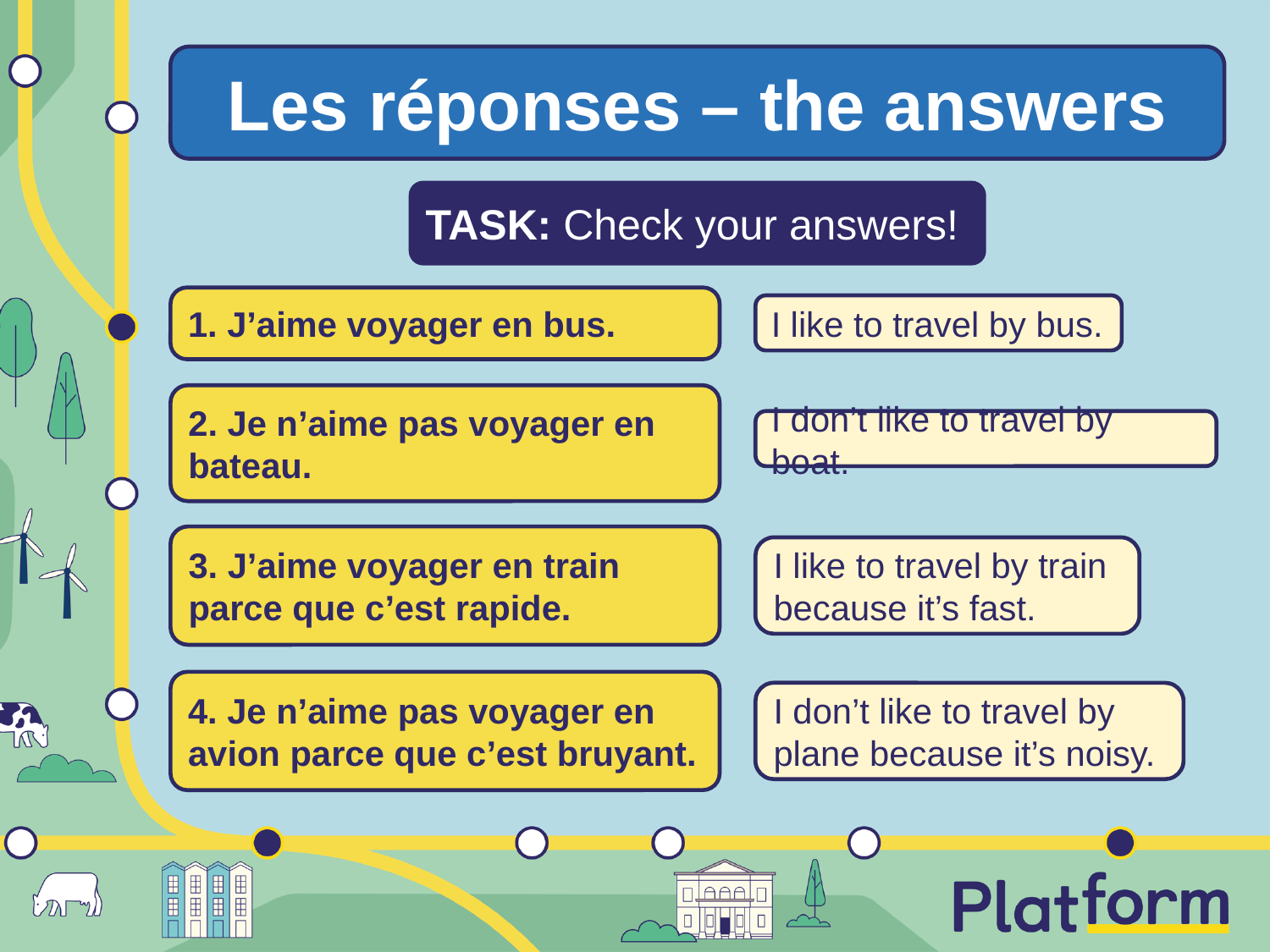

Les réponses – the answers
TASK: Check your answers!
1. J’aime voyager en bus.
I like to travel by bus.
2. Je n’aime pas voyager en bateau.
I don’t like to travel by boat.
3. J’aime voyager en train parce que c’est rapide.
I like to travel by train because it’s fast.
4. Je n’aime pas voyager en avion parce que c’est bruyant.
I don’t like to travel by plane because it’s noisy.